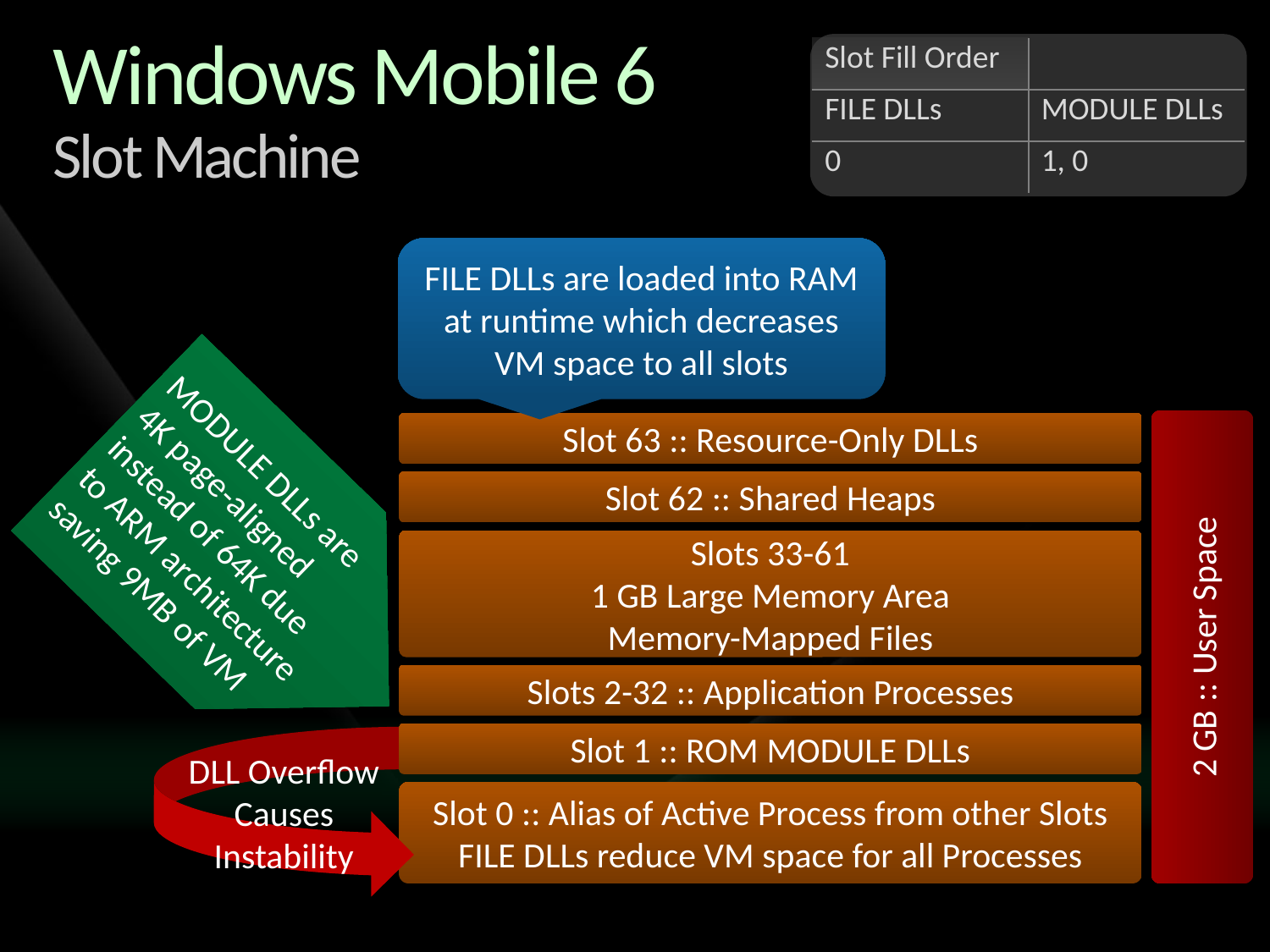

# Windows Mobile 6 Slot Machine

| Slot Fill Order |  |
| --- | --- |
| FILE DLLs | MODULE DLLs |
| 0 | 1, 0 |
FILE DLLs are loaded into RAM at runtime which decreases VM space to all slots
2 GB :: User Space
Slot 63 :: Resource-Only DLLs
MODULE DLLs are 4K page-aligned instead of 64K due to ARM architecture saving 9MB of VM
Slot 62 :: Shared Heaps
Slots 33-61
1 GB Large Memory Area
Memory-Mapped Files
Slots 2-32 :: Application Processes

Slot 1 :: ROM MODULE DLLs
DLL Overflow Causes Instability
Slot 0 :: Alias of Active Process from other Slots
FILE DLLs reduce VM space for all Processes